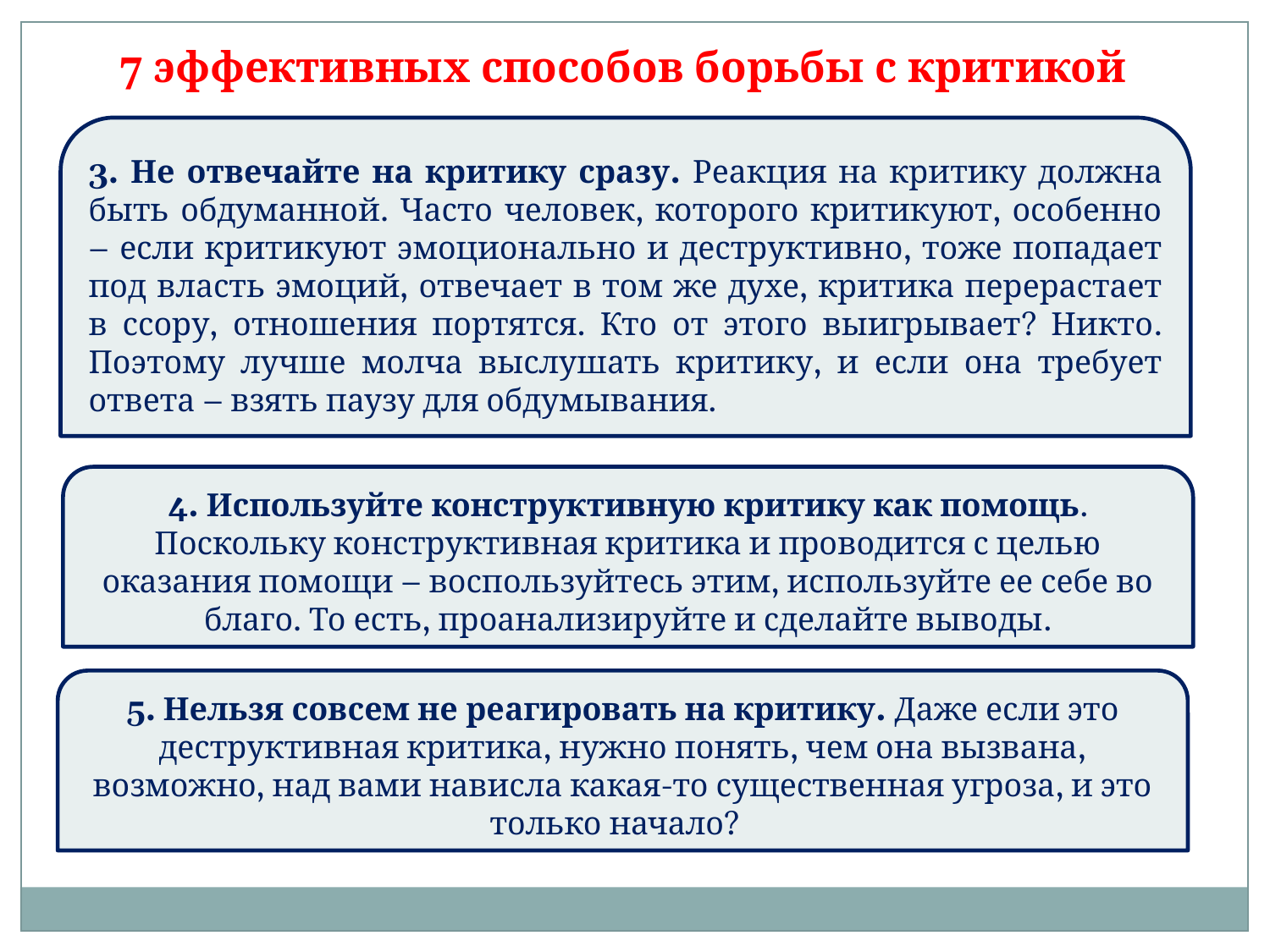

7 эффективных способов борьбы с критикой
3. Не отвечайте на критику сразу. Реакция на критику должна быть обдуманной. Часто человек, которого критикуют, особенно – если критикуют эмоционально и деструктивно, тоже попадает под власть эмоций, отвечает в том же духе, критика перерастает в ссору, отношения портятся. Кто от этого выигрывает? Никто. Поэтому лучше молча выслушать критику, и если она требует ответа – взять паузу для обдумывания.
4. Используйте конструктивную критику как помощь. Поскольку конструктивная критика и проводится с целью оказания помощи – воспользуйтесь этим, используйте ее себе во благо. То есть, проанализируйте и сделайте выводы.
5. Нельзя совсем не реагировать на критику. Даже если это деструктивная критика, нужно понять, чем она вызвана, возможно, над вами нависла какая-то существенная угроза, и это только начало?